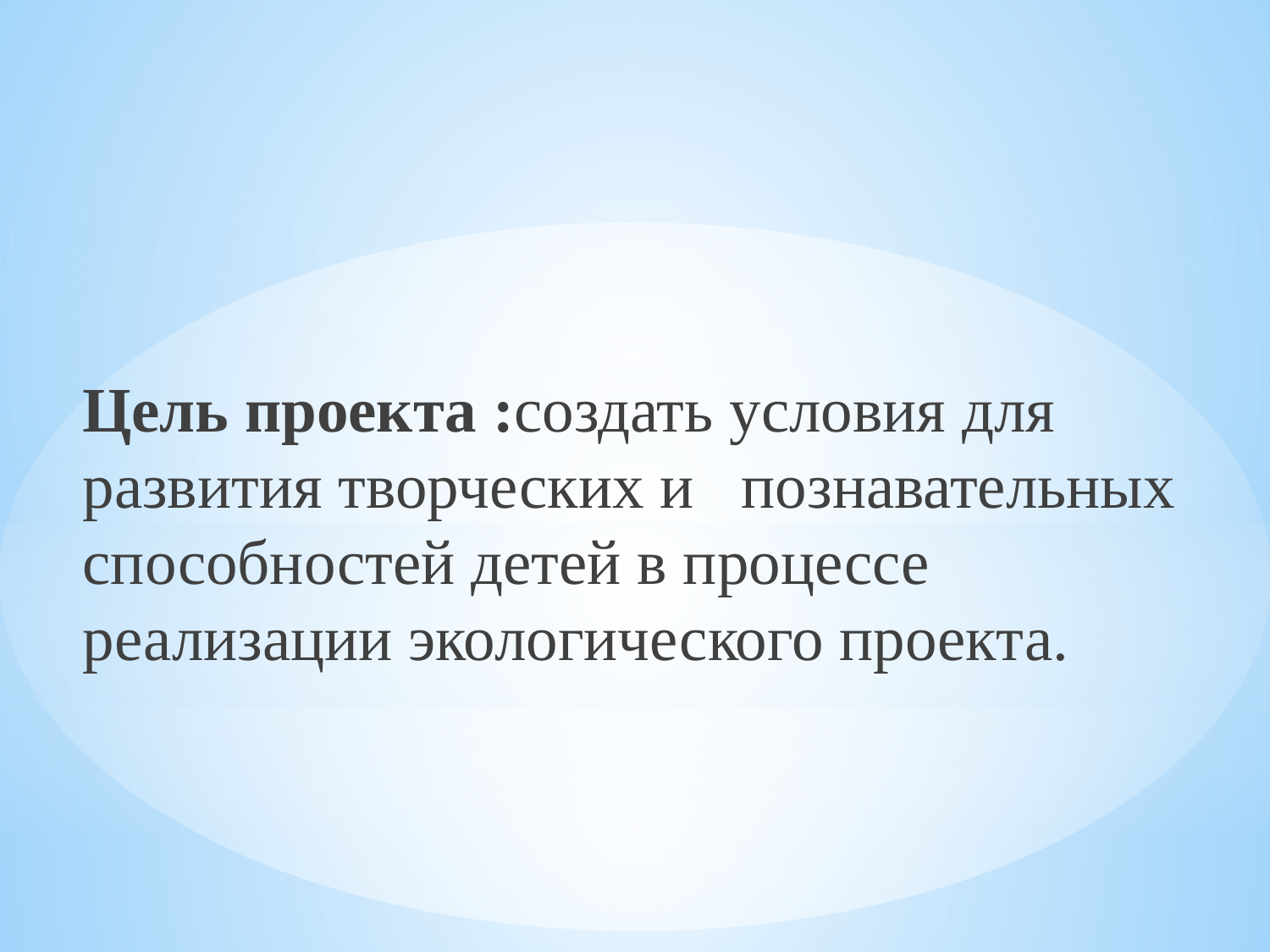

Цель проекта :создать условия для развития творческих и   познавательных способностей детей в процессе реализации экологического проекта.